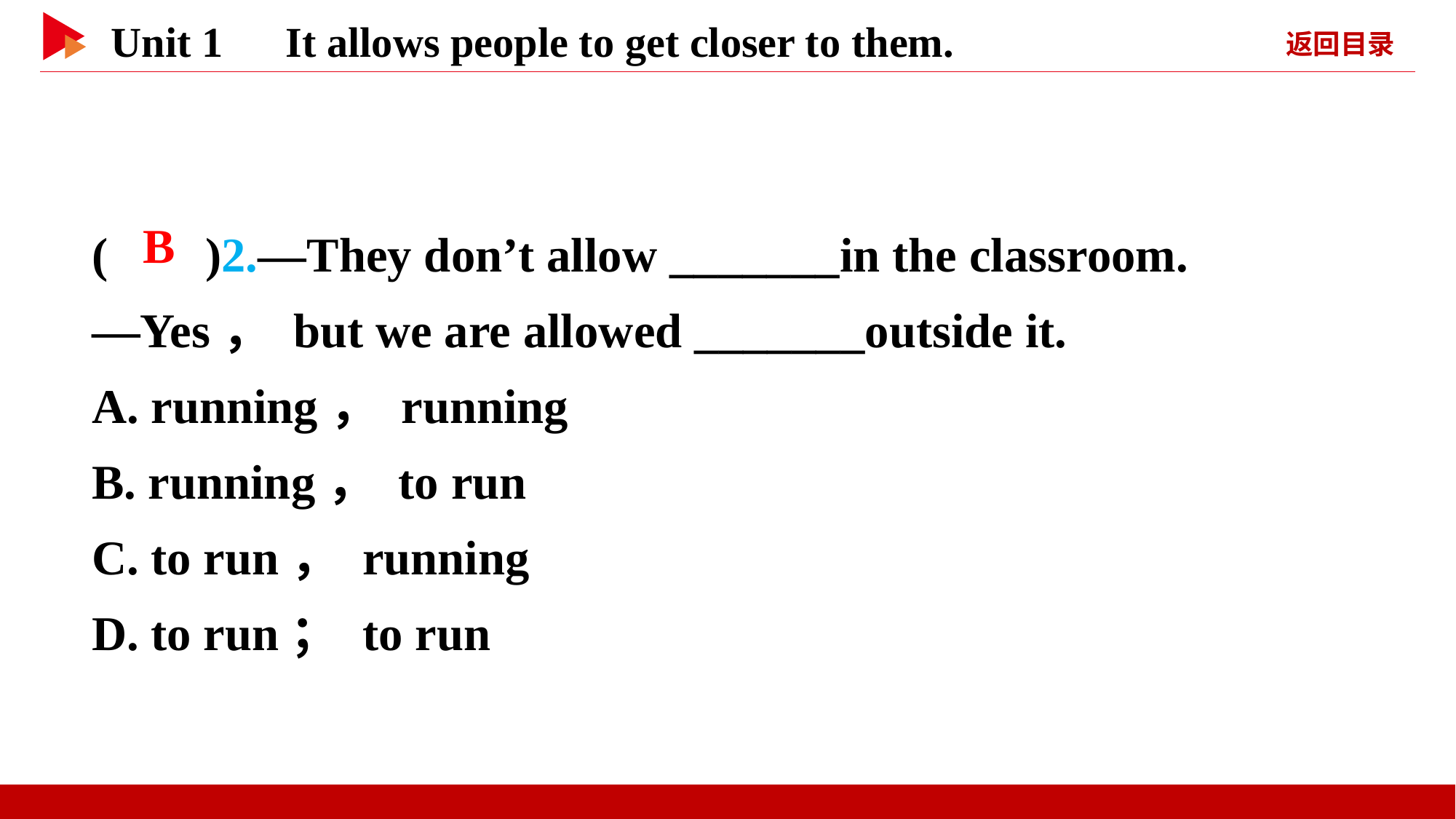

(        )2.—They don’t allow _______in the classroom.
—Yes， but we are allowed _______outside it.
A. running， running
B. running， to run
C. to run， running
D. to run； to run
   B